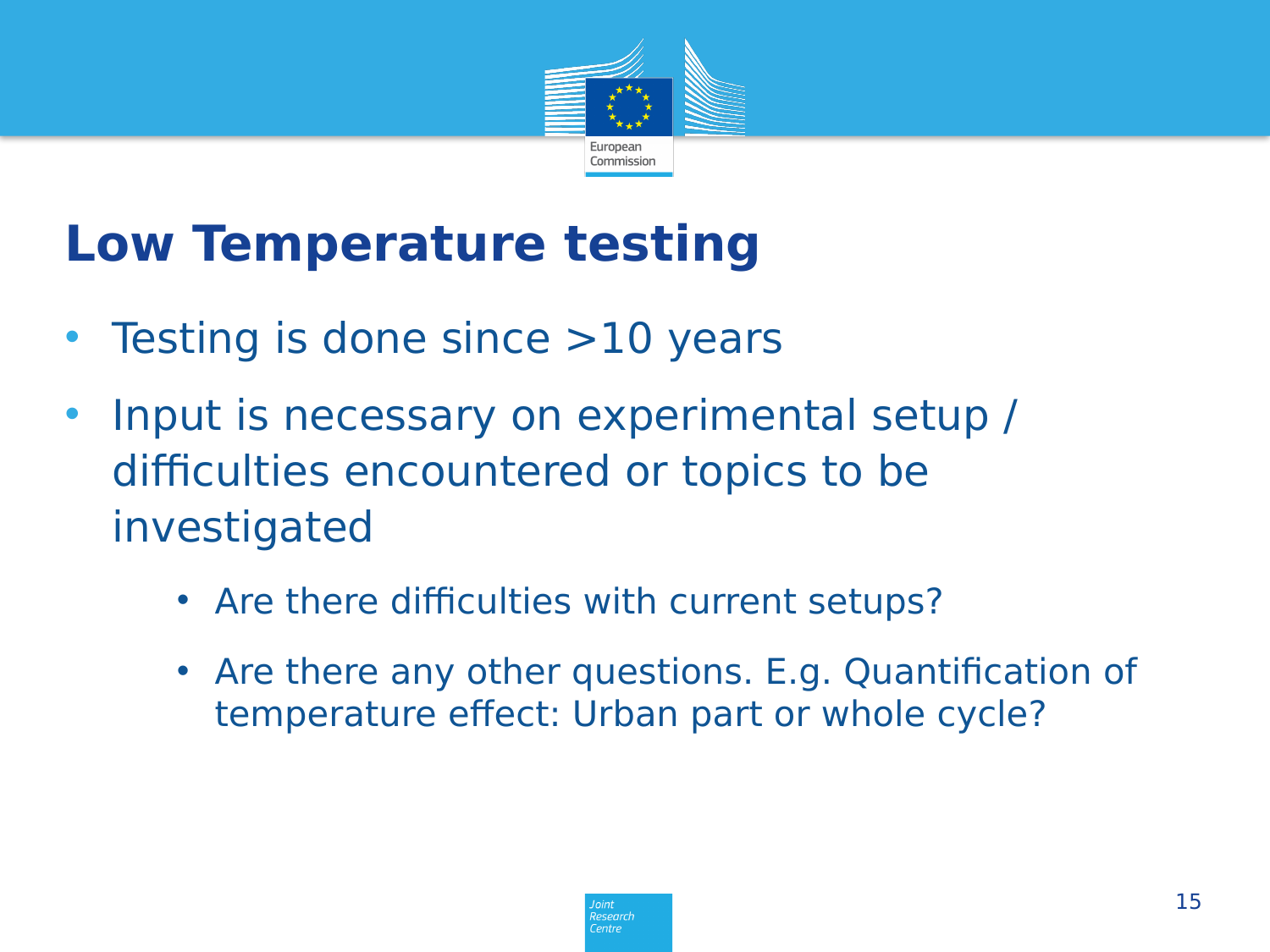

# Low Temperature testing
Testing is done since >10 years
Input is necessary on experimental setup / difficulties encountered or topics to be investigated
Are there difficulties with current setups?
Are there any other questions. E.g. Quantification of temperature effect: Urban part or whole cycle?